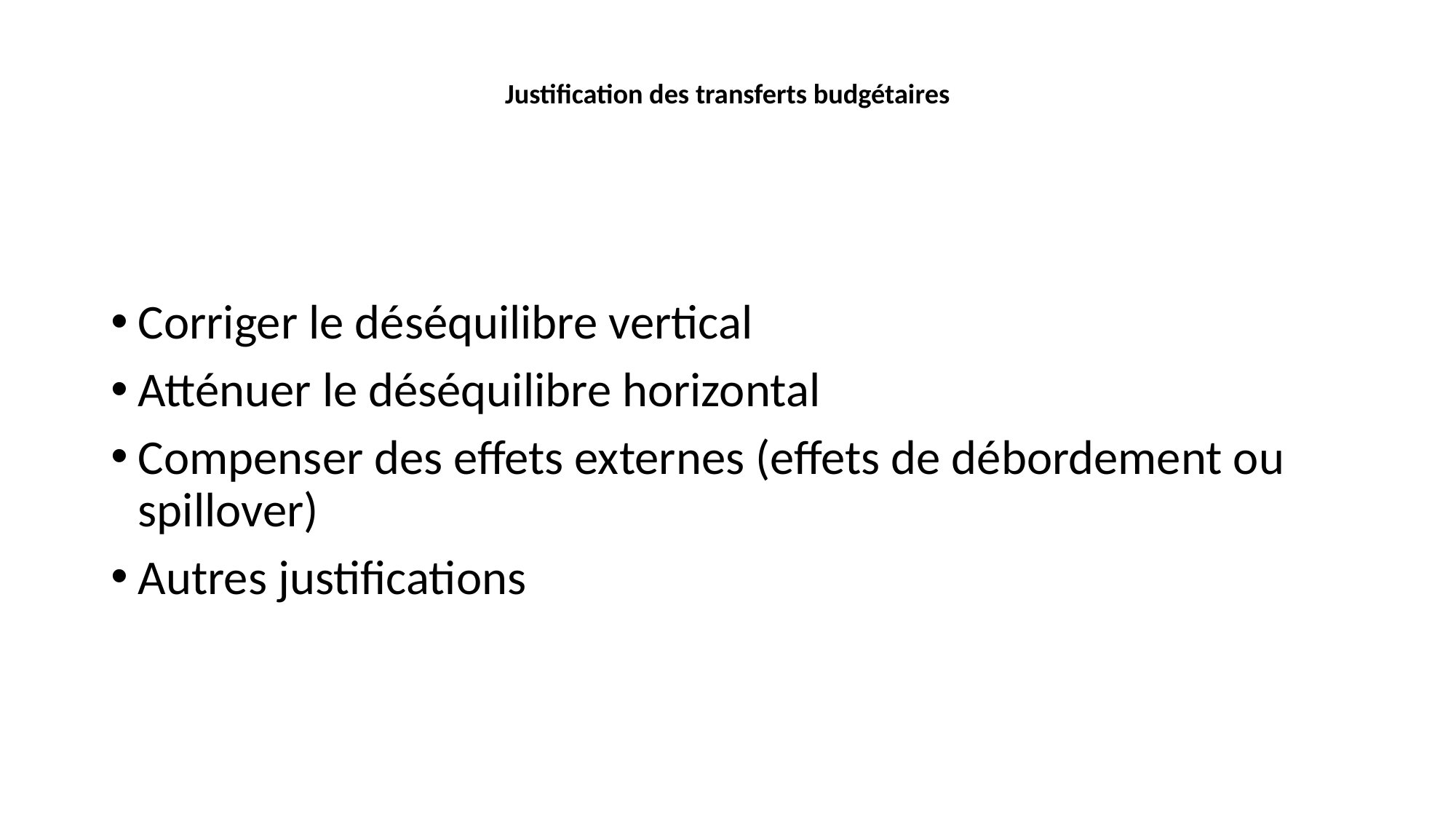

# Justification des transferts budgétaires

Corriger le déséquilibre vertical
Atténuer le déséquilibre horizontal
Compenser des effets externes (effets de débordement ou spillover)
Autres justifications